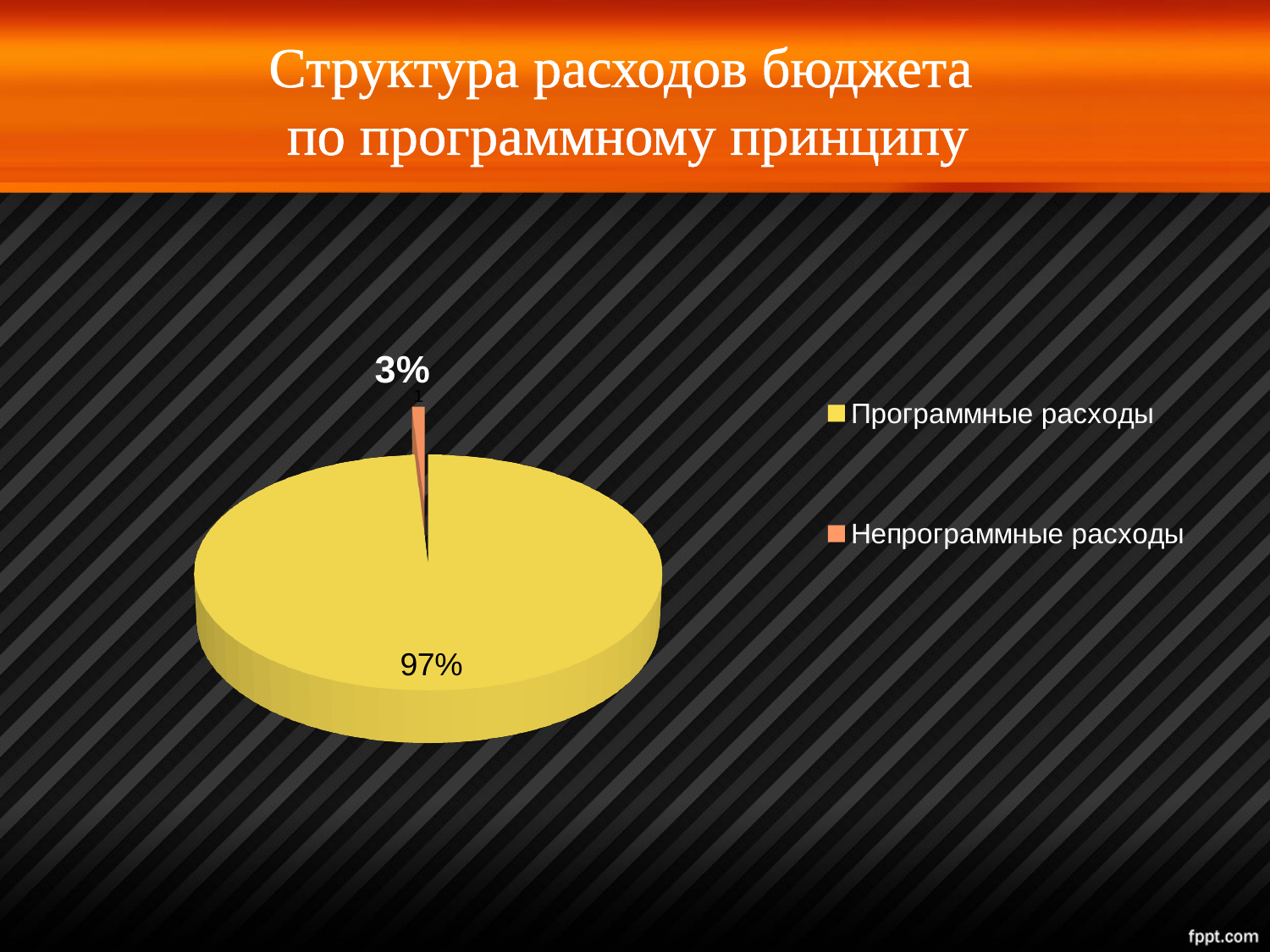

# Структура расходов бюджета по программному принципу

[unsupported chart]